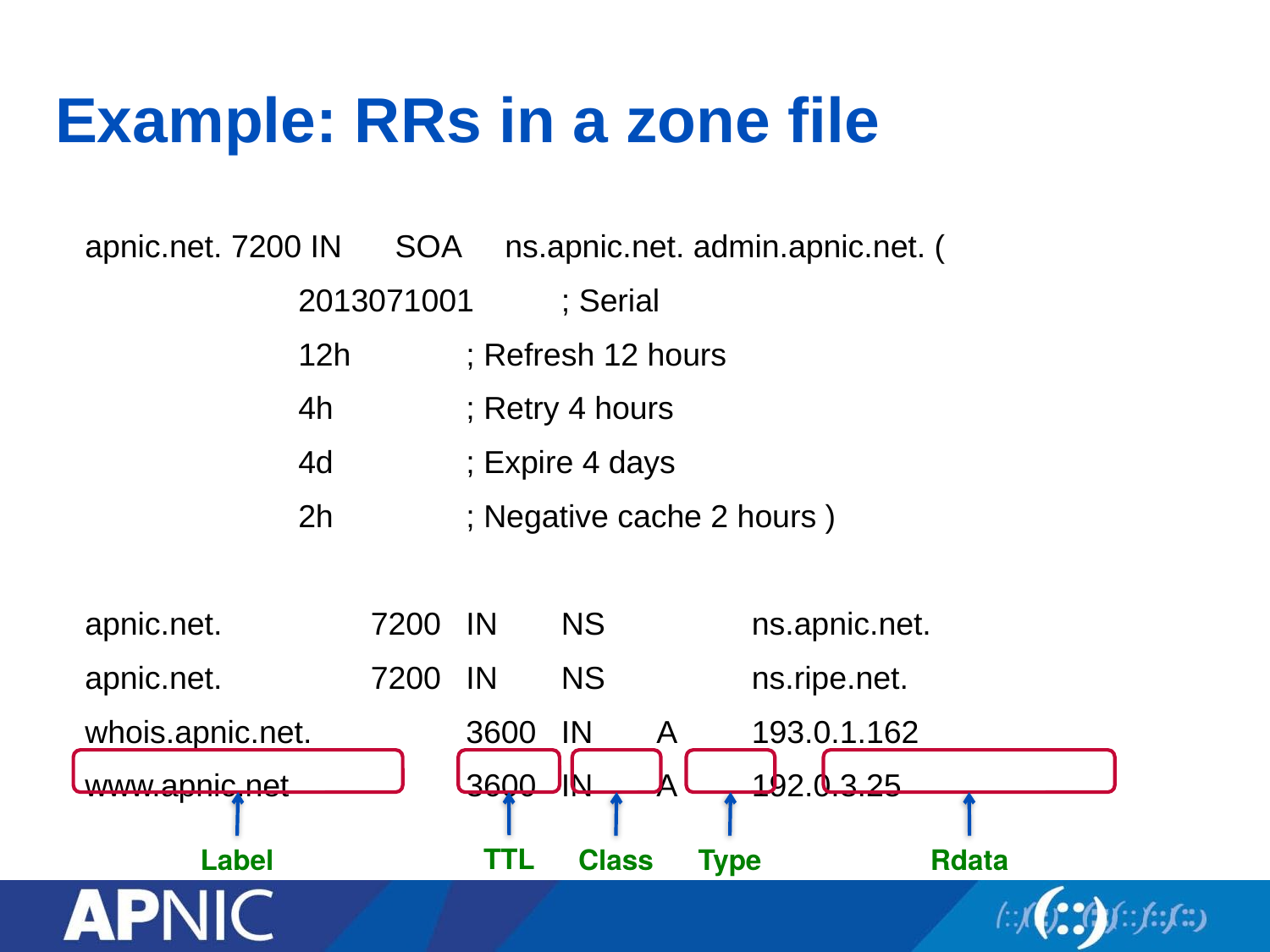

# Example: RRs in a zone file
apnic.net. 7200 IN      SOA     ns.apnic.net. admin.apnic.net. (
                        2013071001	; Serial
                        12h  		; Refresh 12 hours
                        4h  		; Retry 4 hours
                        4d 		; Expire 4 days
                        2h 		; Negative cache 2 hours )

apnic.net. 		7200  	IN    	NS      	ns.apnic.net.
apnic.net. 		7200  	IN    	NS      	ns.ripe.net.
whois.apnic.net. 		3600  	IN	A       	193.0.1.162
www.apnic.net		3600	IN	A	192.0.3.25

TTL
Label
Class
Type
Rdata